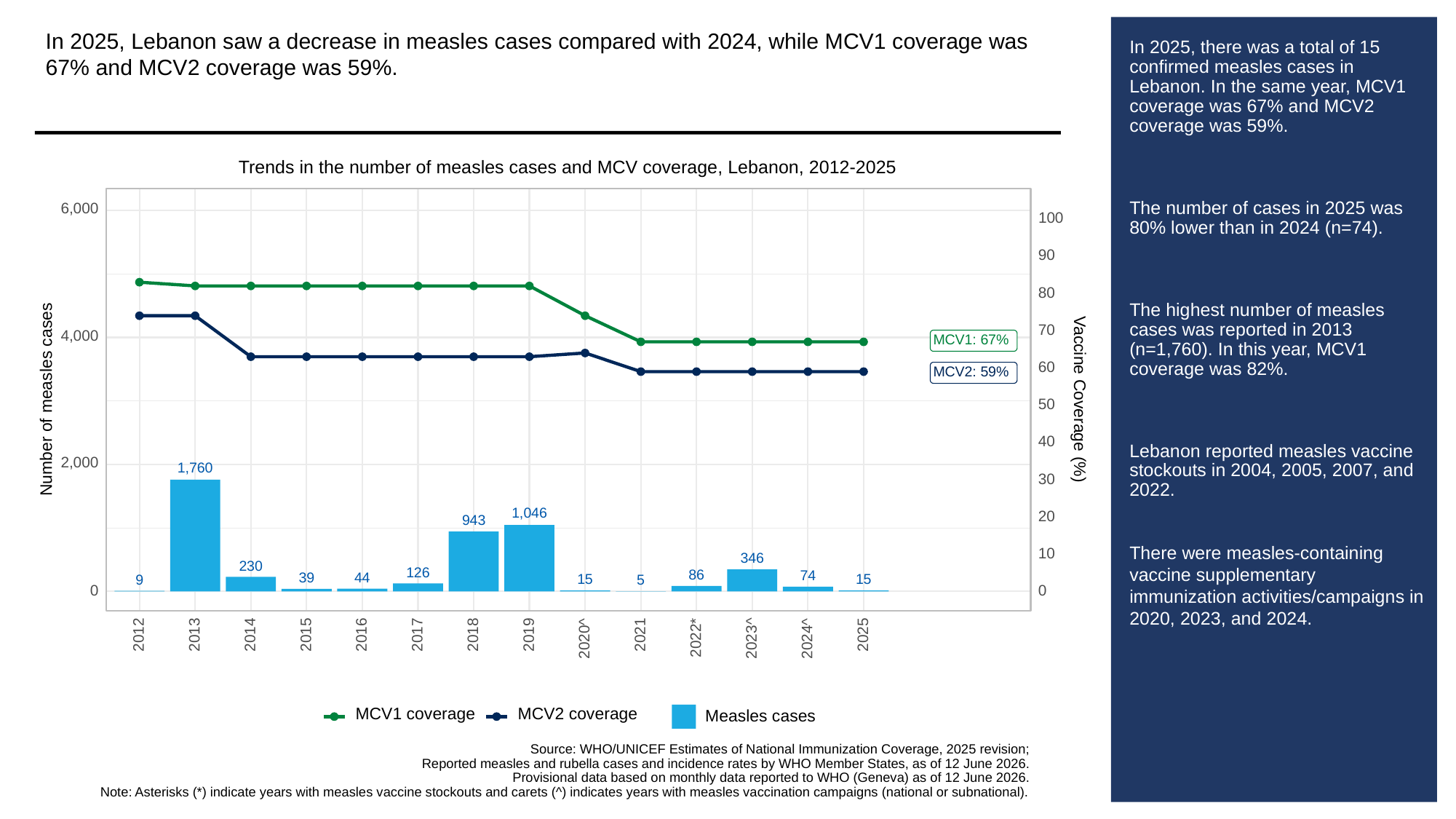

In 2025, Lebanon saw a decrease in measles cases compared with 2024, while MCV1 coverage was 67% and MCV2 coverage was 59%.
# In 2025, there was a total of 15 confirmed measles cases in Lebanon. In the same year, MCV1 coverage was 67% and MCV2 coverage was 59%.

The number of cases in 2025 was 80% lower than in 2024 (n=74).

The highest number of measles cases was reported in 2013 (n=1,760). In this year, MCV1 coverage was 82%.

Lebanon reported measles vaccine stockouts in 2004, 2005, 2007, and 2022.

There were measles-containing vaccine supplementary immunization activities/campaigns in 2020, 2023, and 2024.

Trends in the number of measles cases and MCV coverage, Lebanon, 2012-2025

6,000

100
90

80

70
4,000

MCV1: 67%

60
MCV2: 59%

Vaccine Coverage (%)
Number of measles cases
50

40
2,000
1,760

30

1,046
20
943

10
346
230
126

86
74
44
39
15
15
9
5

0
0

2013
2012
2014
2015
2016
2017
2018
2019
2021
2025
2022*
2023^
2020^
2024^

MCV1 coverage
MCV2 coverage
Measles cases

Source: WHO/UNICEF Estimates of National Immunization Coverage, 2025 revision;
Reported measles and rubella cases and incidence rates by WHO Member States, as of 12 June 2026.
Provisional data based on monthly data reported to WHO (Geneva) as of 12 June 2026.
Note: Asterisks (*) indicate years with measles vaccine stockouts and carets (^) indicates years with measles vaccination campaigns (national or subnational).